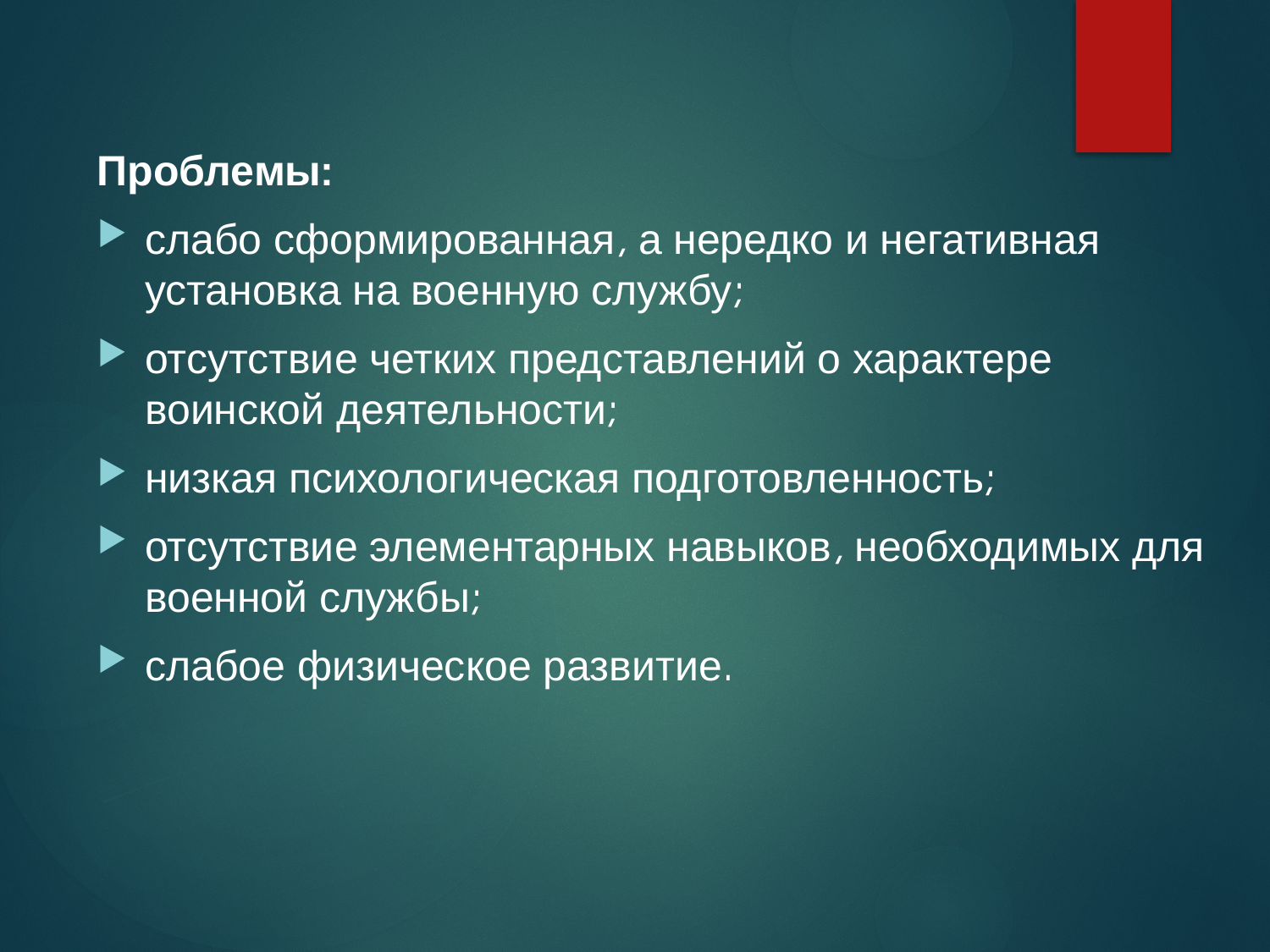

Проблемы:
слабо сформированная, а нередко и негативная установка на военную службу;
отсутствие четких представлений о характере воинской деятельности;
низкая психологическая подготовленность;
отсутствие элементарных навыков, необходимых для военной службы;
слабое физическое развитие.